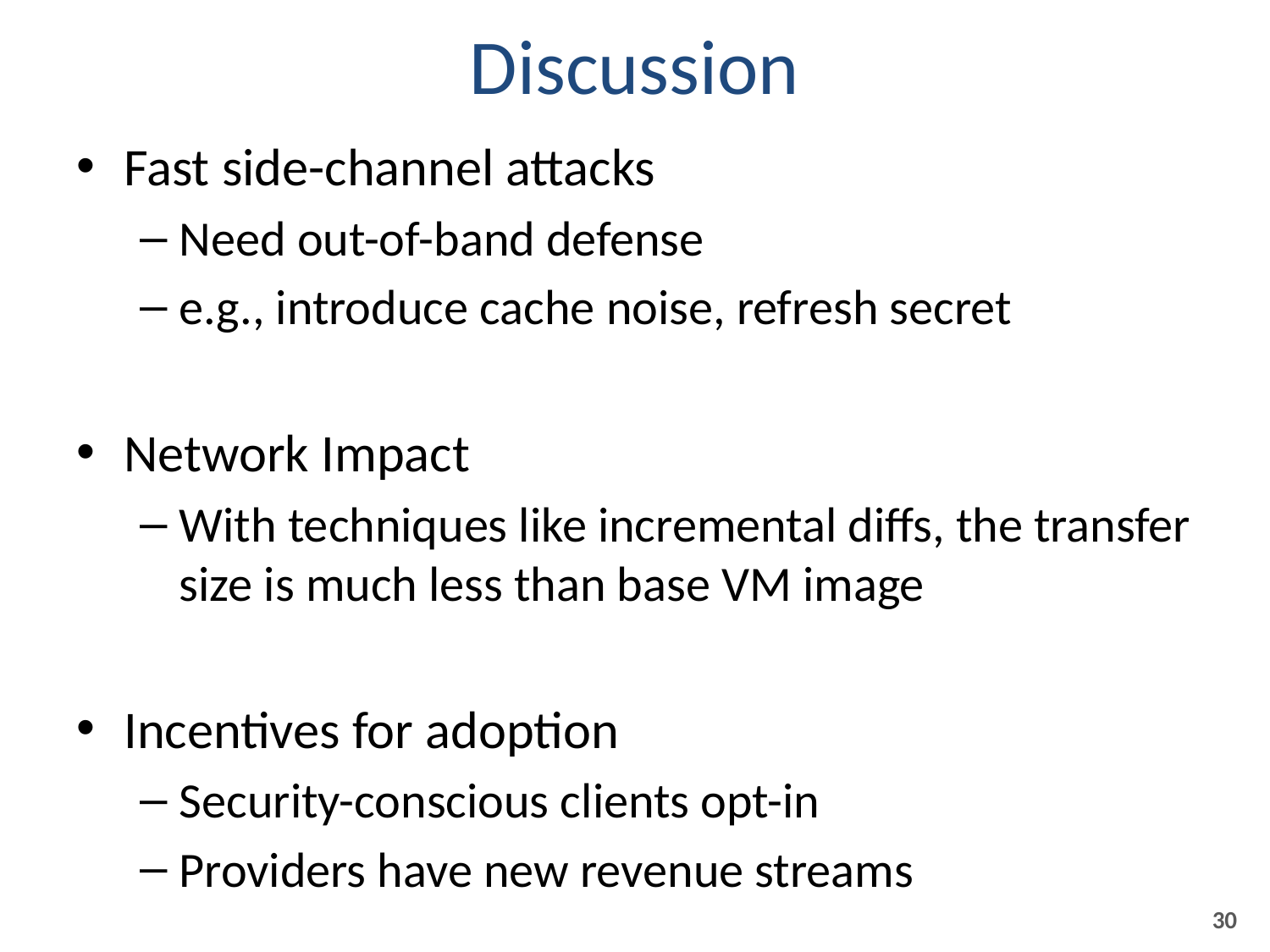

# Discussion
Fast side-channel attacks
Need out-of-band defense
e.g., introduce cache noise, refresh secret

Network Impact
With techniques like incremental diffs, the transfer size is much less than base VM image

Incentives for adoption
Security-conscious clients opt-in
Providers have new revenue streams

30